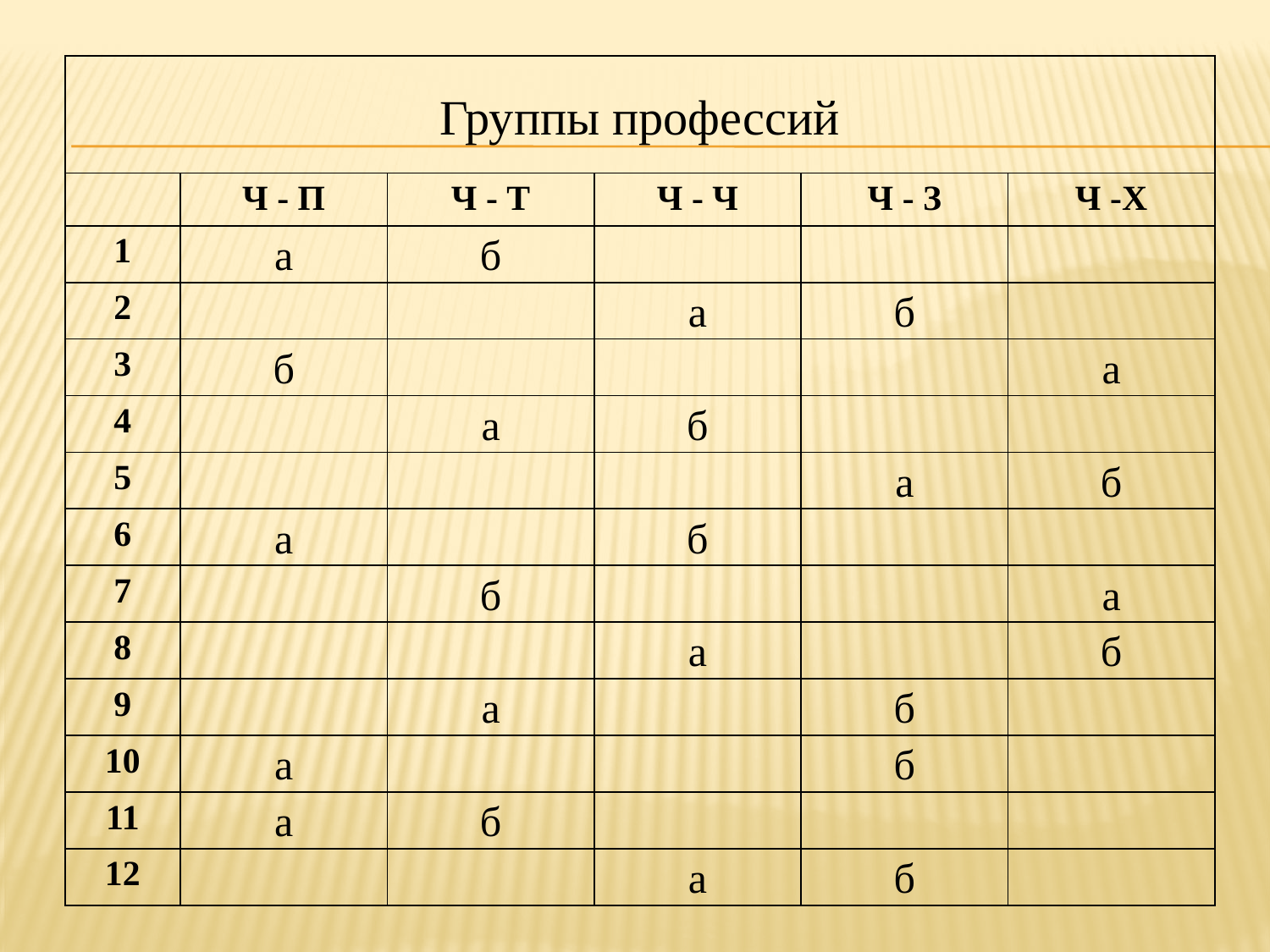

| Группы профессий |  |  |  |  |  |
| --- | --- | --- | --- | --- | --- |
|  | Ч - П | Ч - Т | Ч - Ч | Ч - З | Ч -Х |
| 1 | а | б |  |  |  |
| 2 |  |  | а | б |  |
| 3 | б |  |  |  | а |
| 4 |  | а | б |  |  |
| 5 |  |  |  | а | б |
| 6 | а |  | б |  |  |
| 7 |  | б |  |  | а |
| 8 |  |  | а |  | б |
| 9 |  | а |  | б |  |
| 10 | а |  |  | б |  |
| 11 | а | б |  |  |  |
| 12 |  |  | а | б |  |
#